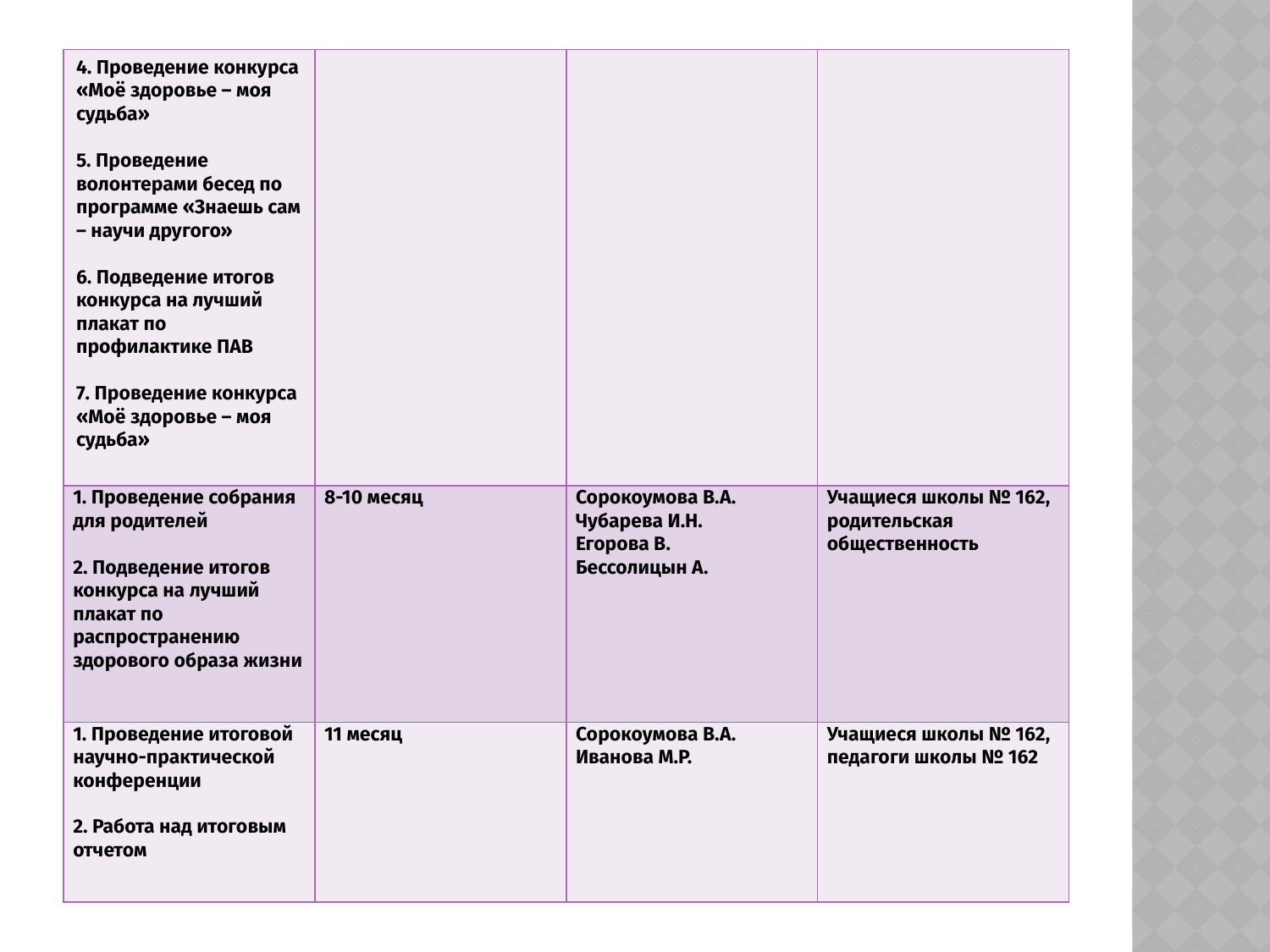

| 4. Проведение конкурса «Моё здоровье – моя судьба» 5. Проведение волонтерами бесед по программе «Знаешь сам – научи другого»   6. Подведение итогов конкурса на лучший плакат по профилактике ПАВ   7. Проведение конкурса «Моё здоровье – моя судьба» |  |  |  |
| --- | --- | --- | --- |
| 1. Проведение собрания для родителей 2. Подведение итогов конкурса на лучший плакат по распространению здорового образа жизни | 8-10 месяц | Сорокоумова В.А. Чубарева И.Н. Егорова В. Бессолицын А. | Учащиеся школы № 162, родительская общественность |
| 1. Проведение итоговой научно-практической конференции 2. Работа над итоговым отчетом | 11 месяц | Сорокоумова В.А. Иванова М.Р. | Учащиеся школы № 162, педагоги школы № 162 |